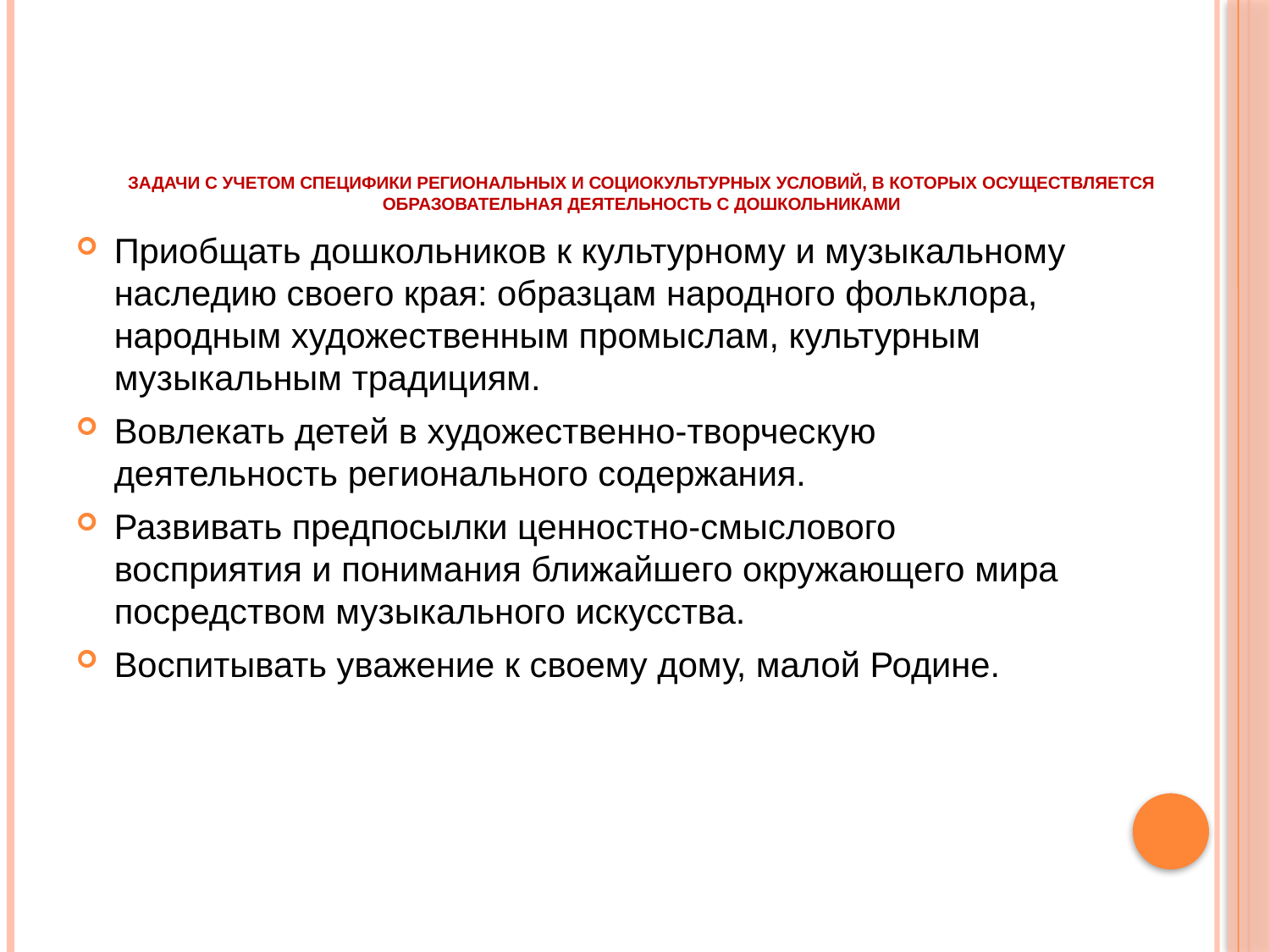

# Задачи с учетом специфики региональных и социокультурных условий, в которых осуществляется образовательная деятельность с дошкольниками
Приобщать дошкольников к культурному и музыкальному наследию своего края: образцам народного фольклора, народным художественным промыслам, культурным музыкальным традициям.
Вовлекать детей в художественно-творческую деятельность регионального содержания.
Развивать предпосылки ценностно-смыслового восприятия и понимания ближайшего окружающего мира посредством музыкального искусства.
Воспитывать уважение к своему дому, малой Родине.